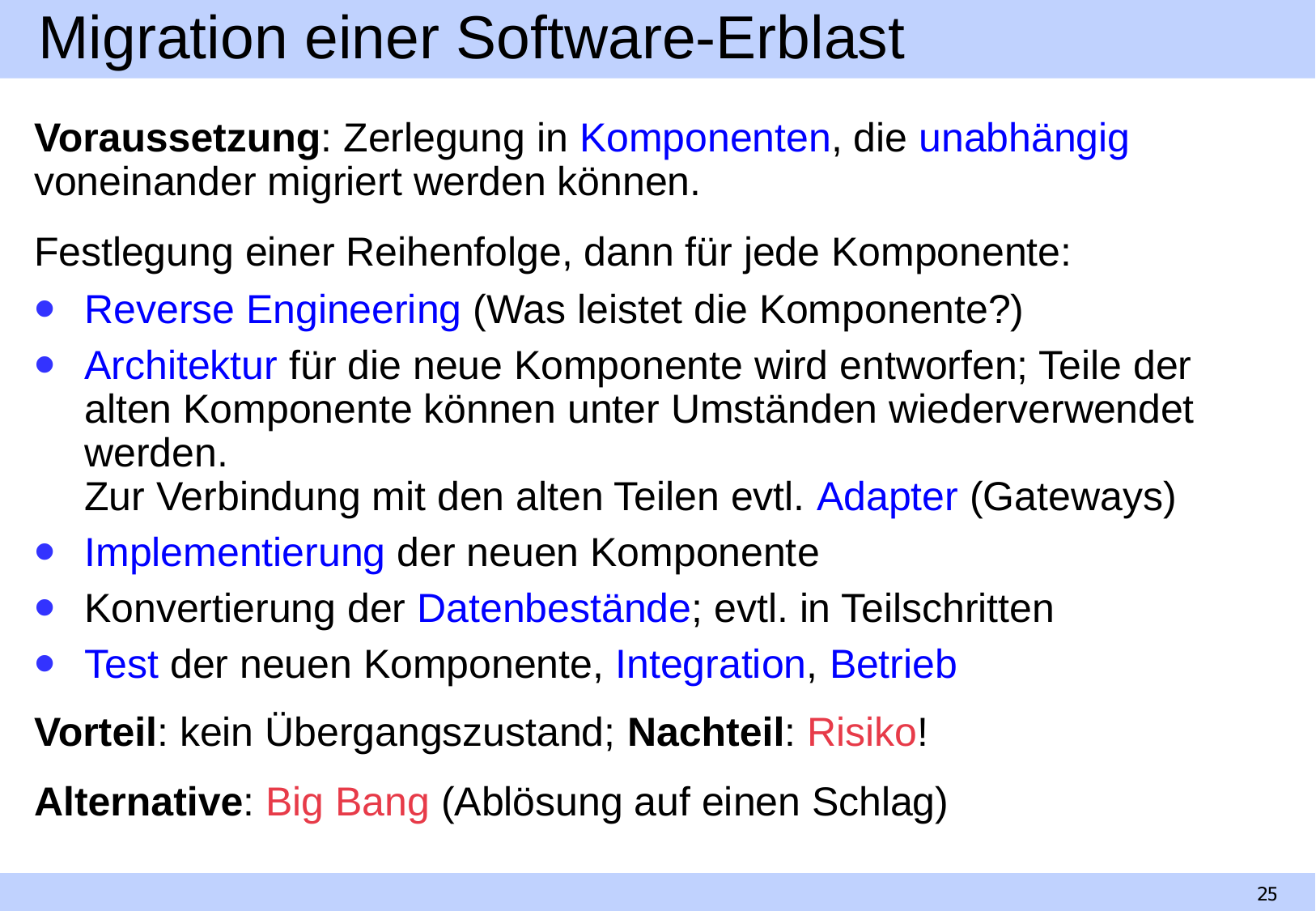

# Migration einer Software-Erblast
Voraussetzung: Zerlegung in Komponenten, die unabhängig voneinander migriert werden können.
Festlegung einer Reihenfolge, dann für jede Komponente:
Reverse Engineering (Was leistet die Komponente?)
Architektur für die neue Komponente wird entworfen; Teile der alten Komponente können unter Umständen wiederverwendet werden.
Zur Verbindung mit den alten Teilen evtl. Adapter (Gateways)
Implementierung der neuen Komponente
Konvertierung der Datenbestände; evtl. in Teilschritten
Test der neuen Komponente, Integration, Betrieb
Vorteil: kein Übergangszustand; Nachteil: Risiko!
Alternative: Big Bang (Ablösung auf einen Schlag)

25